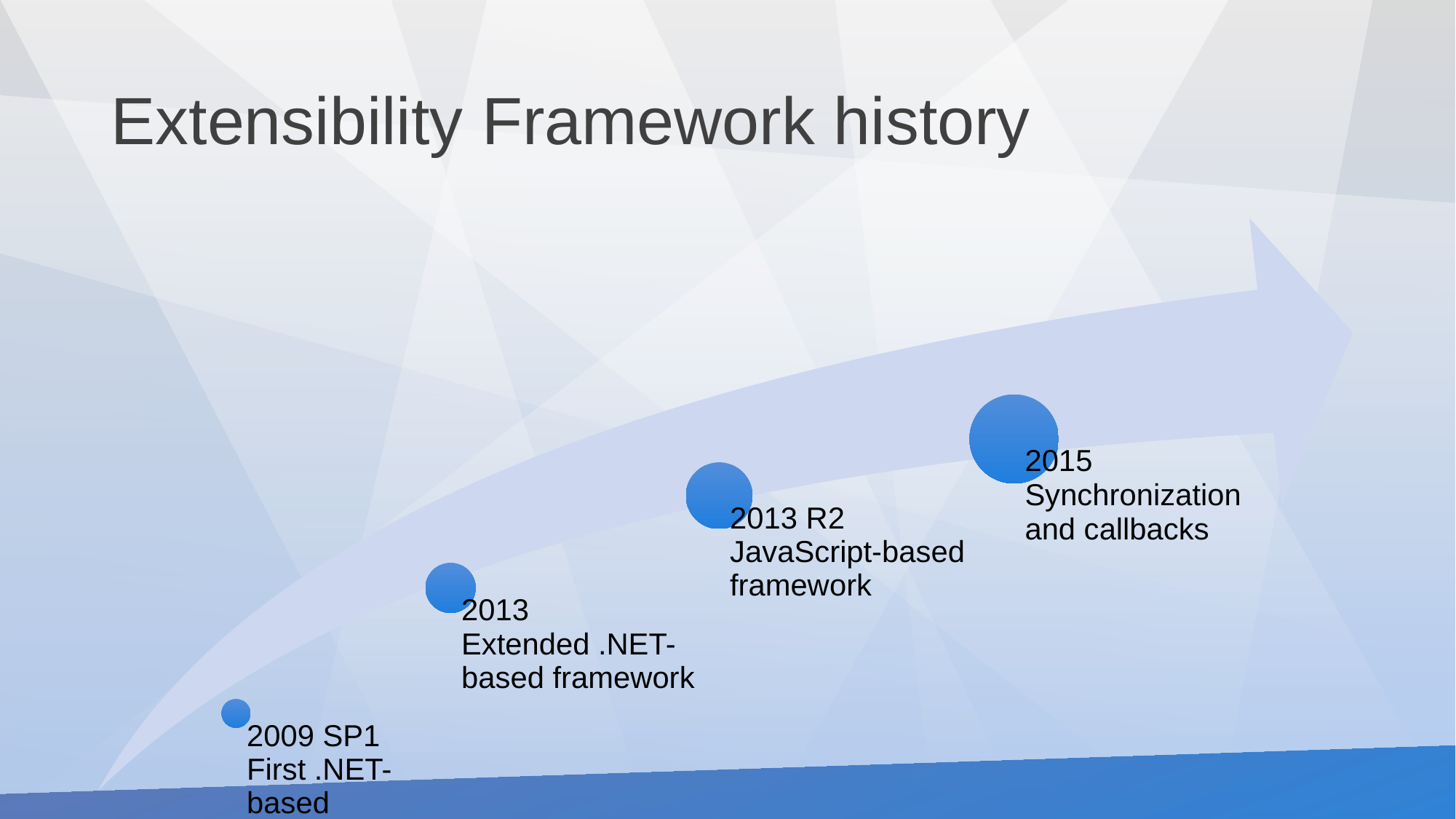

# Extensibility Framework history
2013
Extended .NET-based framework
2013 R2
JavaScript-based framework
2015
Synchronization and callbacks